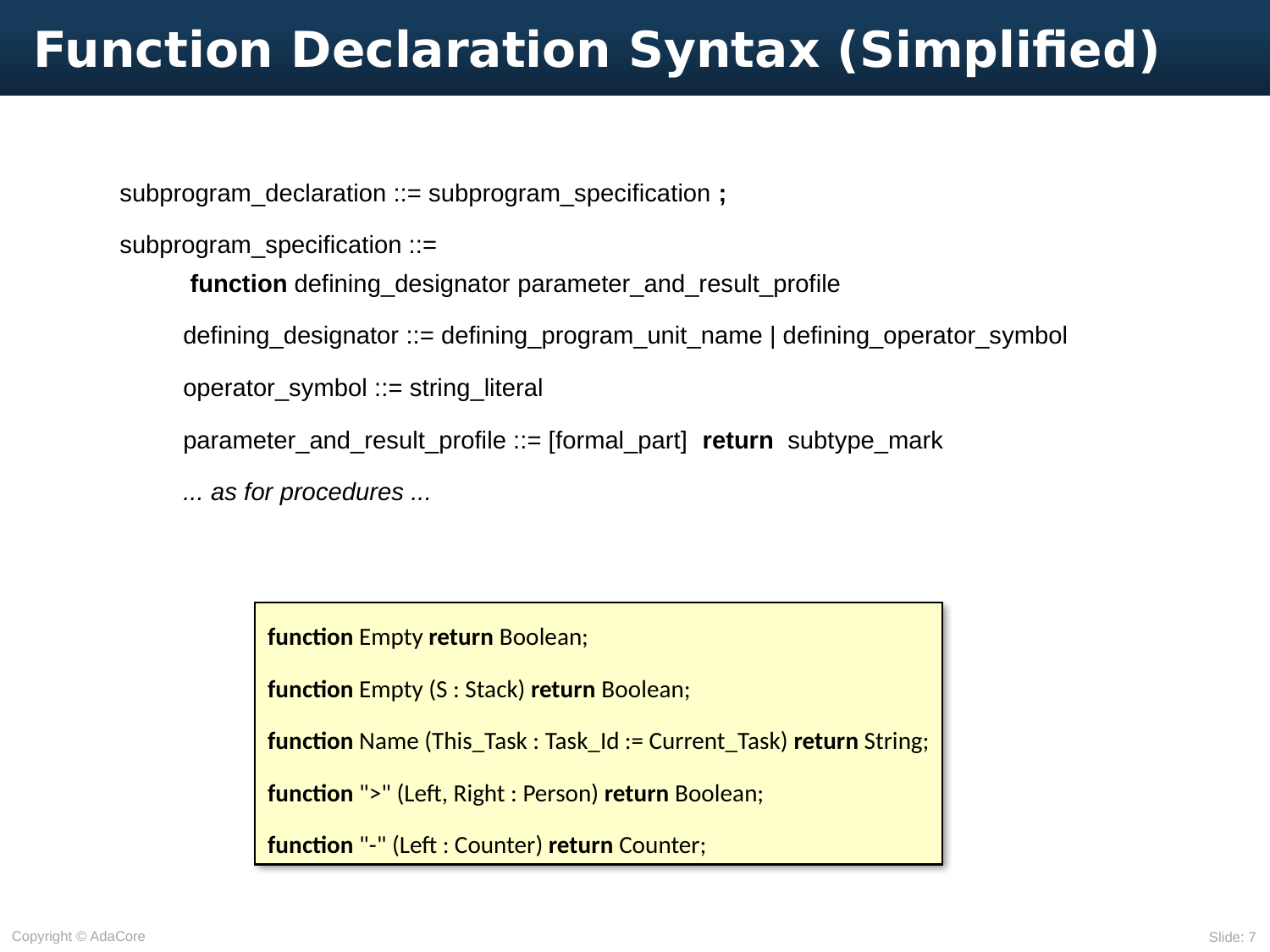

# Function Declaration Syntax (Simplified)
subprogram_declaration ::= subprogram_specification ;
subprogram_specification ::=
 function defining_designator parameter_and_result_profile
defining_designator ::= defining_program_unit_name | defining_operator_symbol
operator_symbol ::= string_literal
parameter_and_result_profile ::= [formal_part]  return  subtype_mark
... as for procedures ...
function Empty return Boolean;
function Empty (S : Stack) return Boolean;
function Name (This_Task : Task_Id := Current_Task) return String;
function ">" (Left, Right : Person) return Boolean;
function "-" (Left : Counter) return Counter;